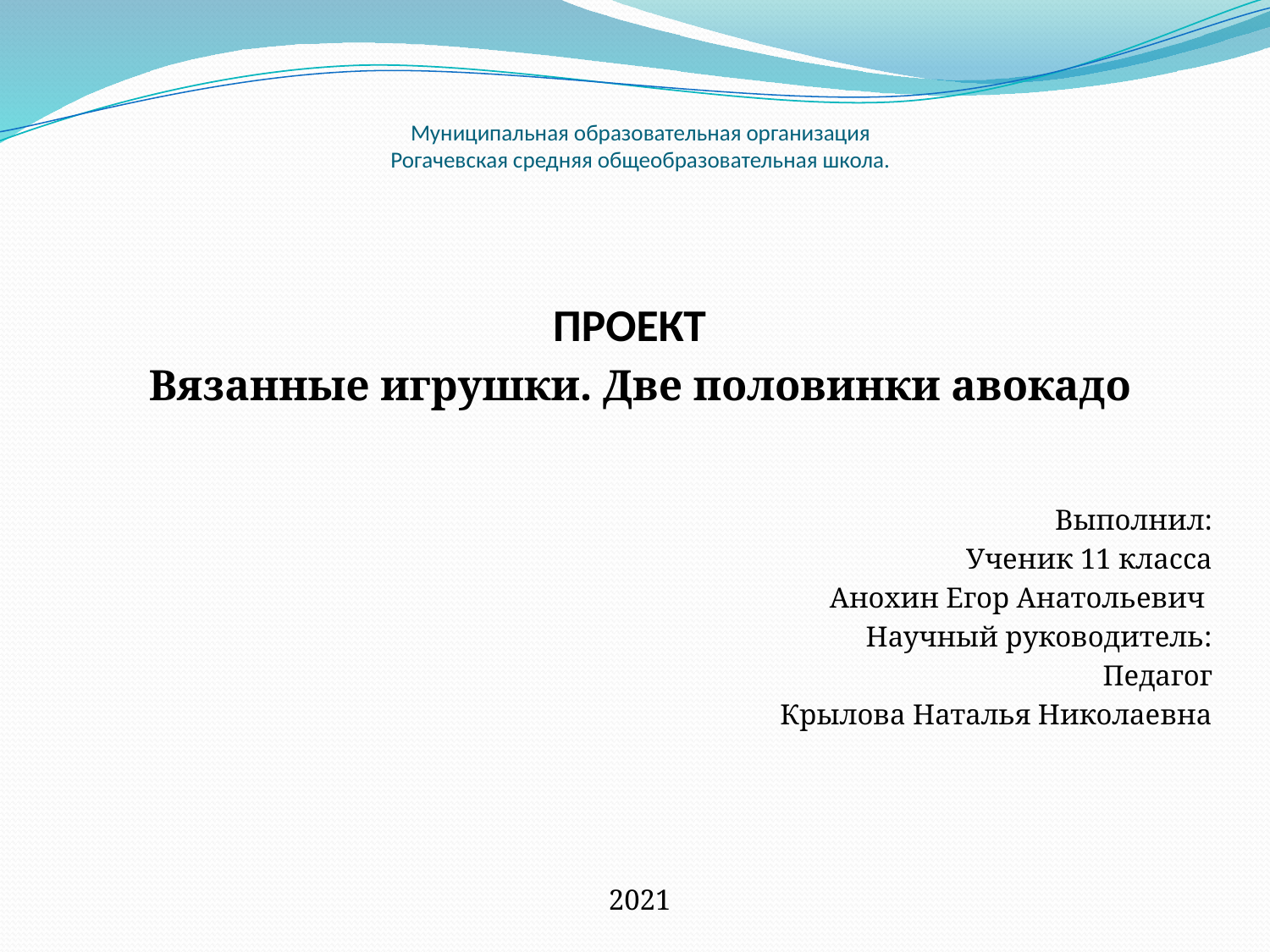

# Муниципальная образовательная организация Рогачевская средняя общеобразовательная школа.

ПРОЕКТ
Вязанные игрушки. Две половинки авокадо

Выполнил:
Ученик 11 класса
Анохин Егор Анатольевич
Научный руководитель:
Педагог
Крылова Наталья Николаевна

2021